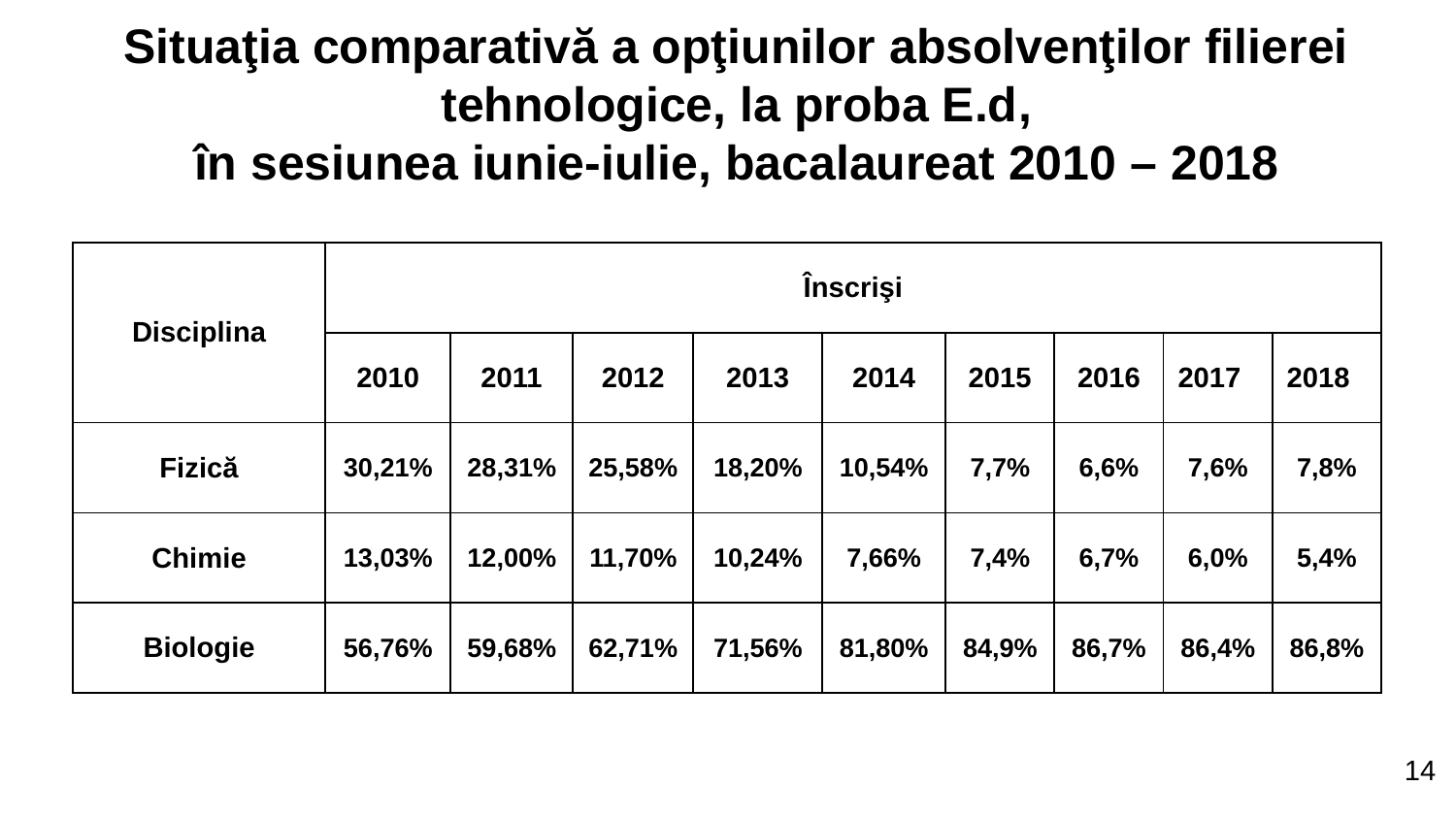

# Situaţia comparativă a opţiunilor absolvenţilor filierei tehnologice, la proba E.d, în sesiunea iunie-iulie, bacalaureat 2010 – 2018
| Disciplina | Înscrişi |  |  |  |  |  |  |  |  |
| --- | --- | --- | --- | --- | --- | --- | --- | --- | --- |
|  | 2010 | 2011 | 2012 | 2013 | 2014 | 2015 | 2016 | 2017 | 2018 |
| Fizică | 30,21% | 28,31% | 25,58% | 18,20% | 10,54% | 7,7% | 6,6% | 7,6% | 7,8% |
| Chimie | 13,03% | 12,00% | 11,70% | 10,24% | 7,66% | 7,4% | 6,7% | 6,0% | 5,4% |
| Biologie | 56,76% | 59,68% | 62,71% | 71,56% | 81,80% | 84,9% | 86,7% | 86,4% | 86,8% |
14